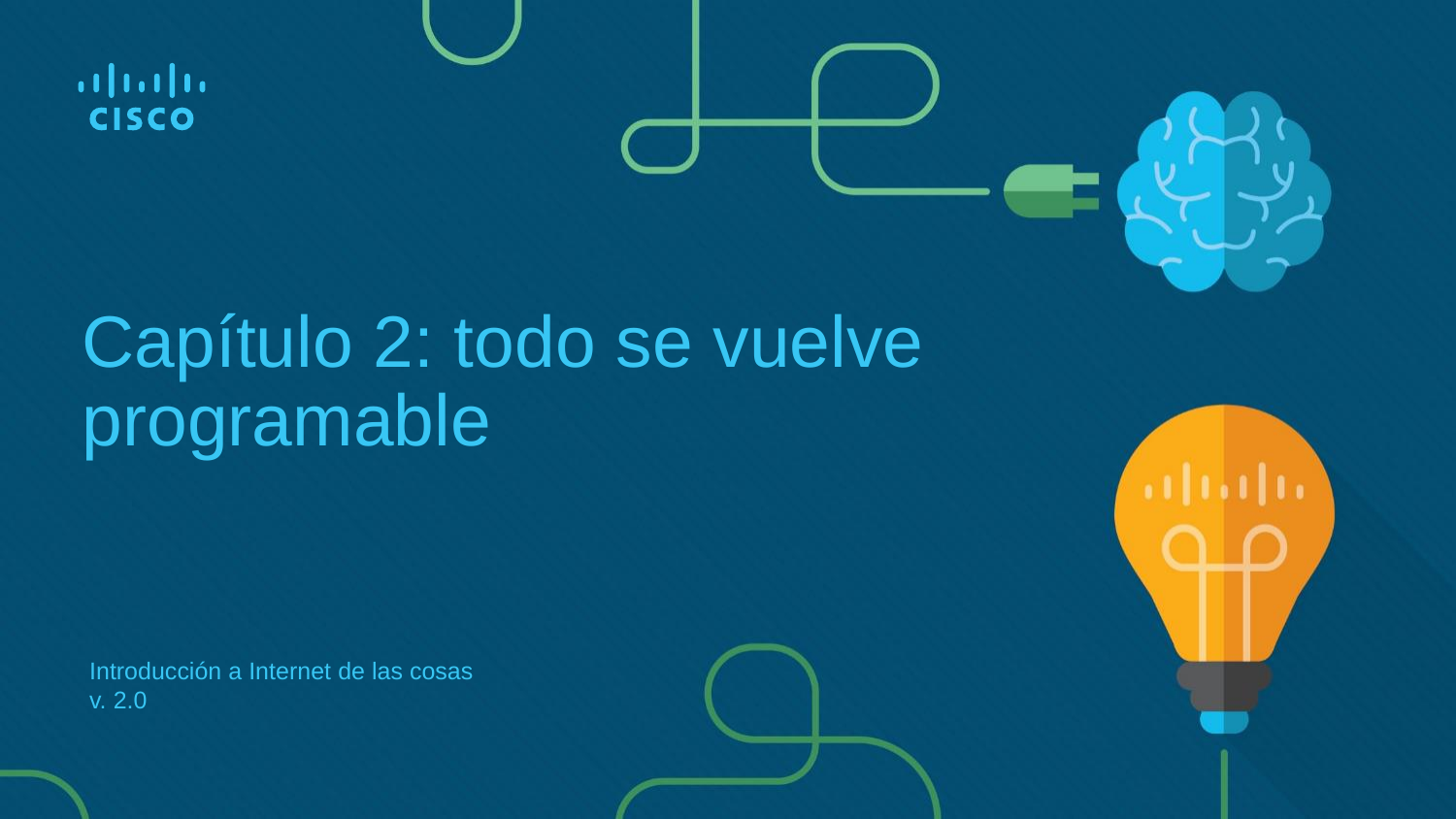

# Capítulo 2: todo se vuelve programable

Introducción a Internet de las cosas v. 2.0